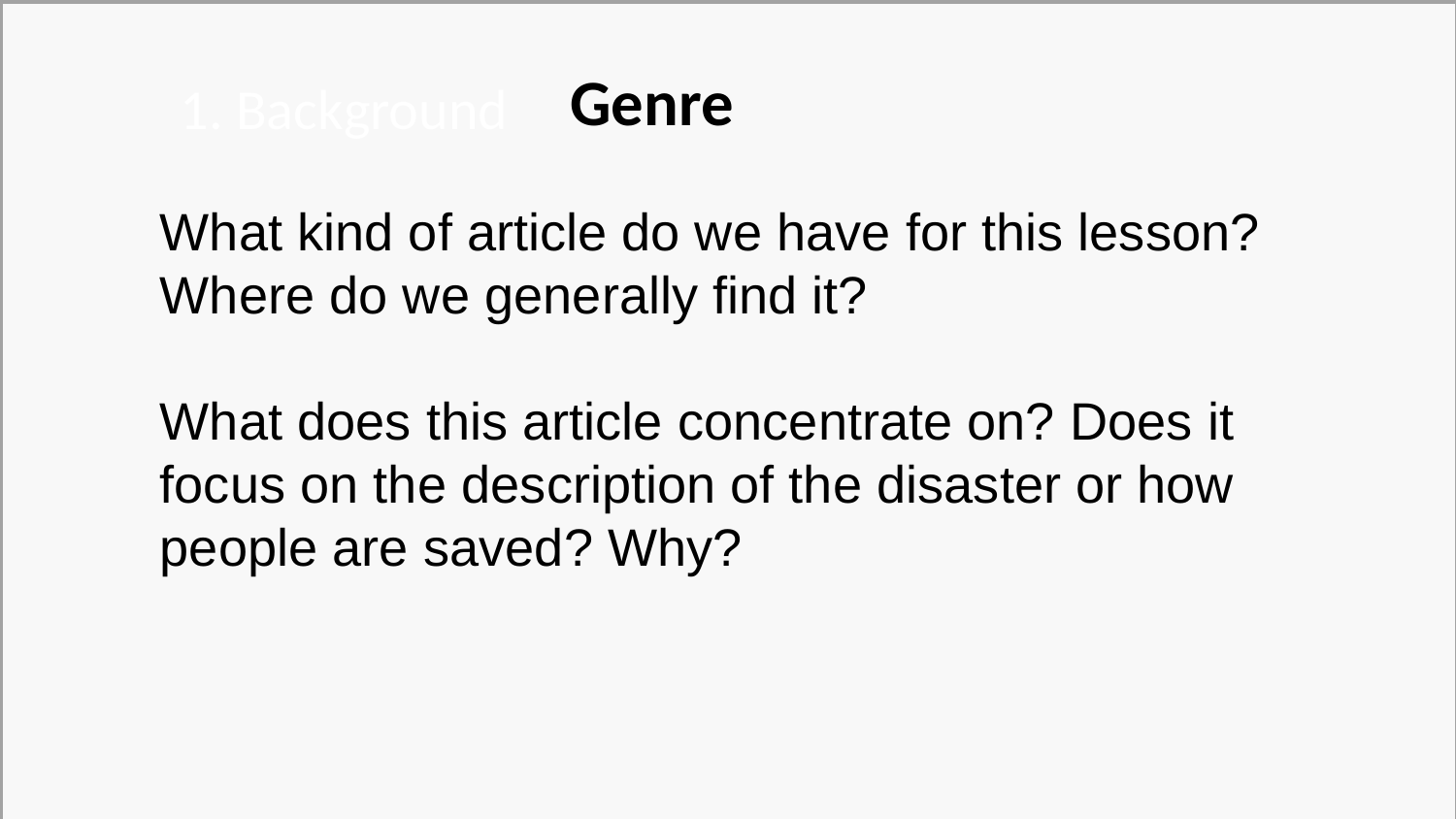

Genre
1. Background
What kind of article do we have for this lesson? Where do we generally find it?

What does this article concentrate on? Does it focus on the description of the disaster or how people are saved? Why?